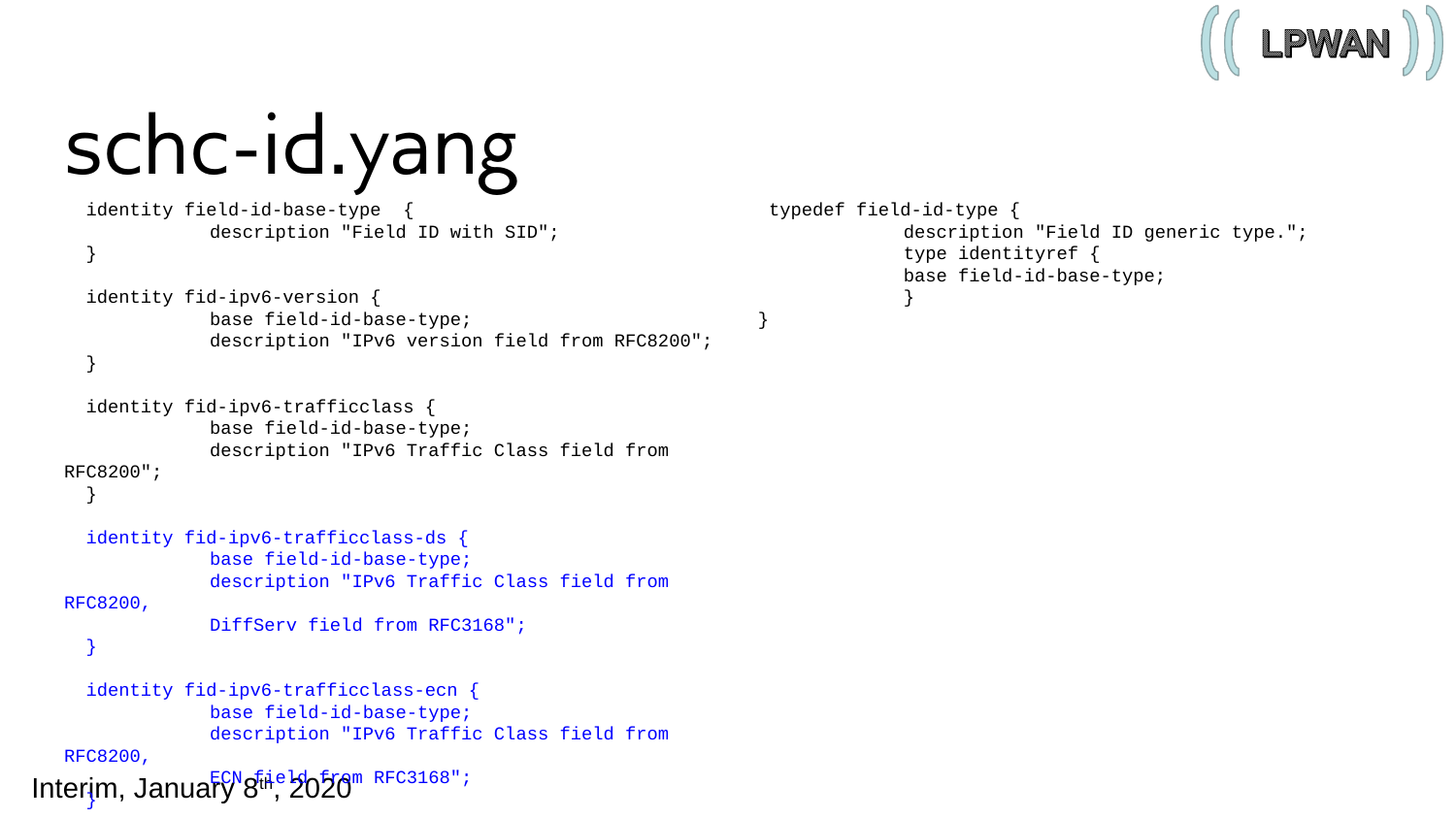

# schc-id.yang
  identity field-id-base-type  {
     	description "Field ID with SID";
  }

  identity fid-ipv6-version {
     	base field-id-base-type;
   	description "IPv6 version field from RFC8200";
  }

  identity fid-ipv6-trafficclass {
     	base field-id-base-type;
   	description "IPv6 Traffic Class field from RFC8200";
  }

  identity fid-ipv6-trafficclass-ds {
     	base field-id-base-type;
   	description "IPv6 Traffic Class field from RFC8200,
   	DiffServ field from RFC3168";
  }

  identity fid-ipv6-trafficclass-ecn {
     	base field-id-base-type;
   	description "IPv6 Traffic Class field from RFC8200,
   	ECN field from RFC3168";
  }

 typedef field-id-type {
    	description "Field ID generic type.";
    	type identityref {
        	base field-id-base-type;
    	}
}